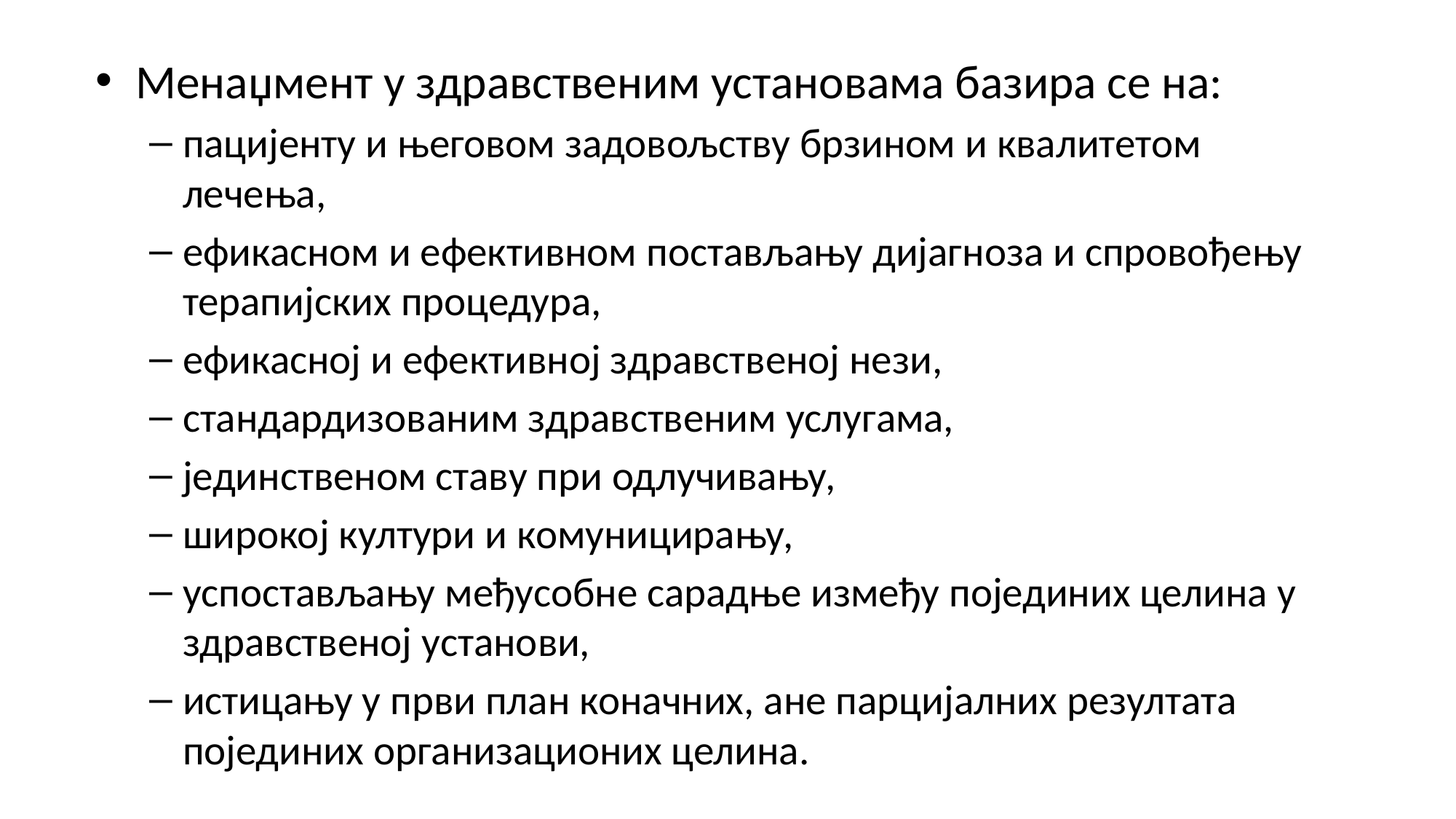

Менаџмент у здравственим установама базира се на:
пацијенту и његовом задовољству брзином и квалитетом лечења,
ефикасном и ефективном постављању дијагноза и спровођењу терапијских процедура,
ефикасној и ефективној здравственој нези,
стандардизованим здравственим услугама,
јединственом ставу при одлучивању,
широкој култури и комуницирању,
успостављању међусобне сарадње између појединих целина у здравственој установи,
истицању у први план коначних, ане парцијалних резултата појединих организационих целина.